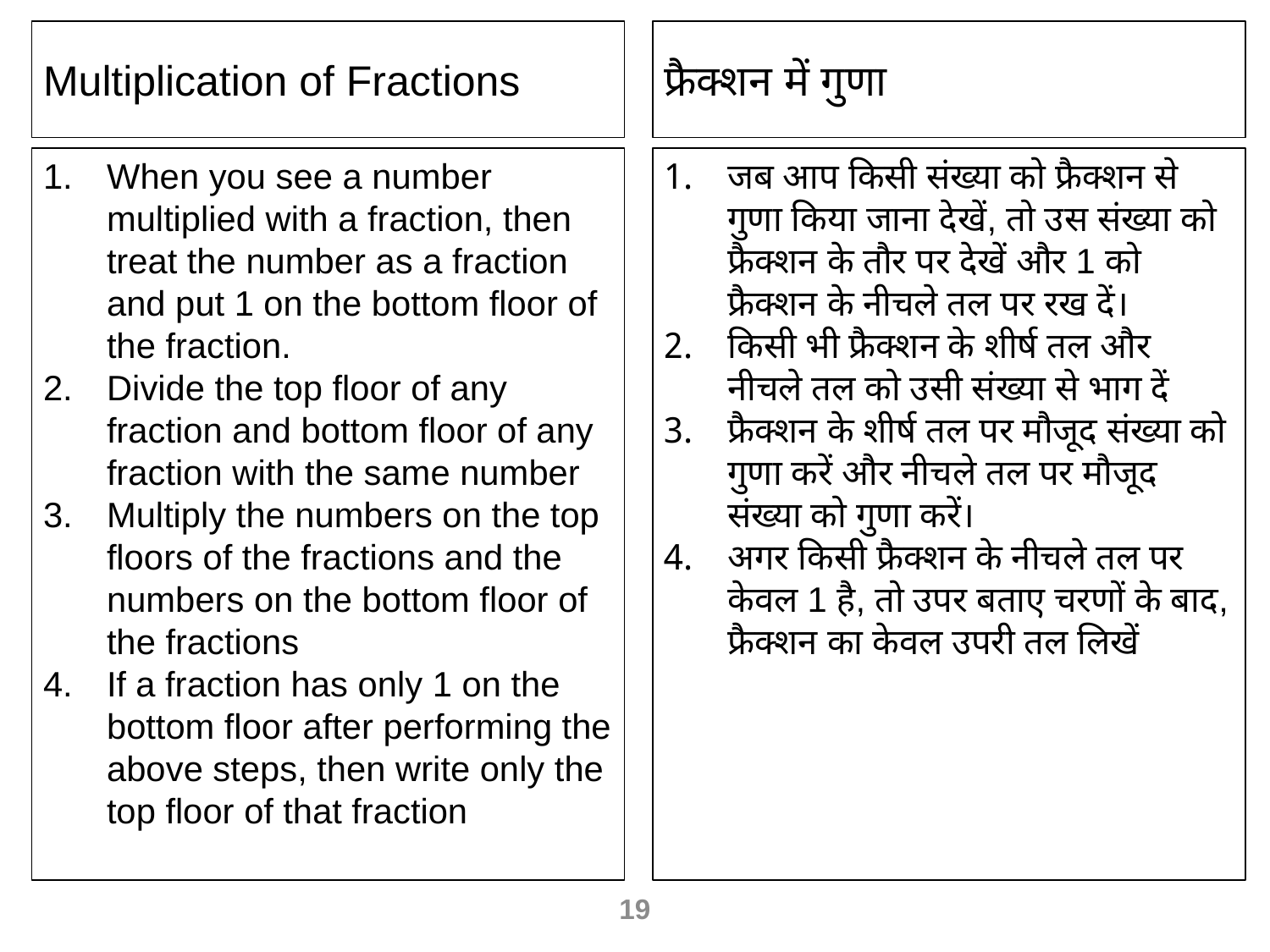

Multiplication of Fractions
फ्रैक्शन में गुणा
When you see a number multiplied with a fraction, then treat the number as a fraction and put 1 on the bottom floor of the fraction.
Divide the top floor of any fraction and bottom floor of any fraction with the same number
Multiply the numbers on the top floors of the fractions and the numbers on the bottom floor of the fractions
If a fraction has only 1 on the bottom floor after performing the above steps, then write only the top floor of that fraction

जब आप किसी संख्या को फ्रैक्शन से गुणा किया जाना देखें, तो उस संख्या को फ्रैक्शन के तौर पर देखें और 1 को फ्रैक्शन के नीचले तल पर रख दें।
किसी भी फ्रैक्शन के शीर्ष तल और नीचले तल को उसी संख्या से भाग दें
फ्रैक्शन के शीर्ष तल पर मौजूद संख्या को गुणा करें और नीचले तल पर मौजूद संख्या को गुणा करें।
अगर किसी फ्रैक्शन के नीचले तल पर केवल 1 है, तो उपर बताए चरणों के बाद, फ्रैक्शन का केवल उपरी तल लिखें

19